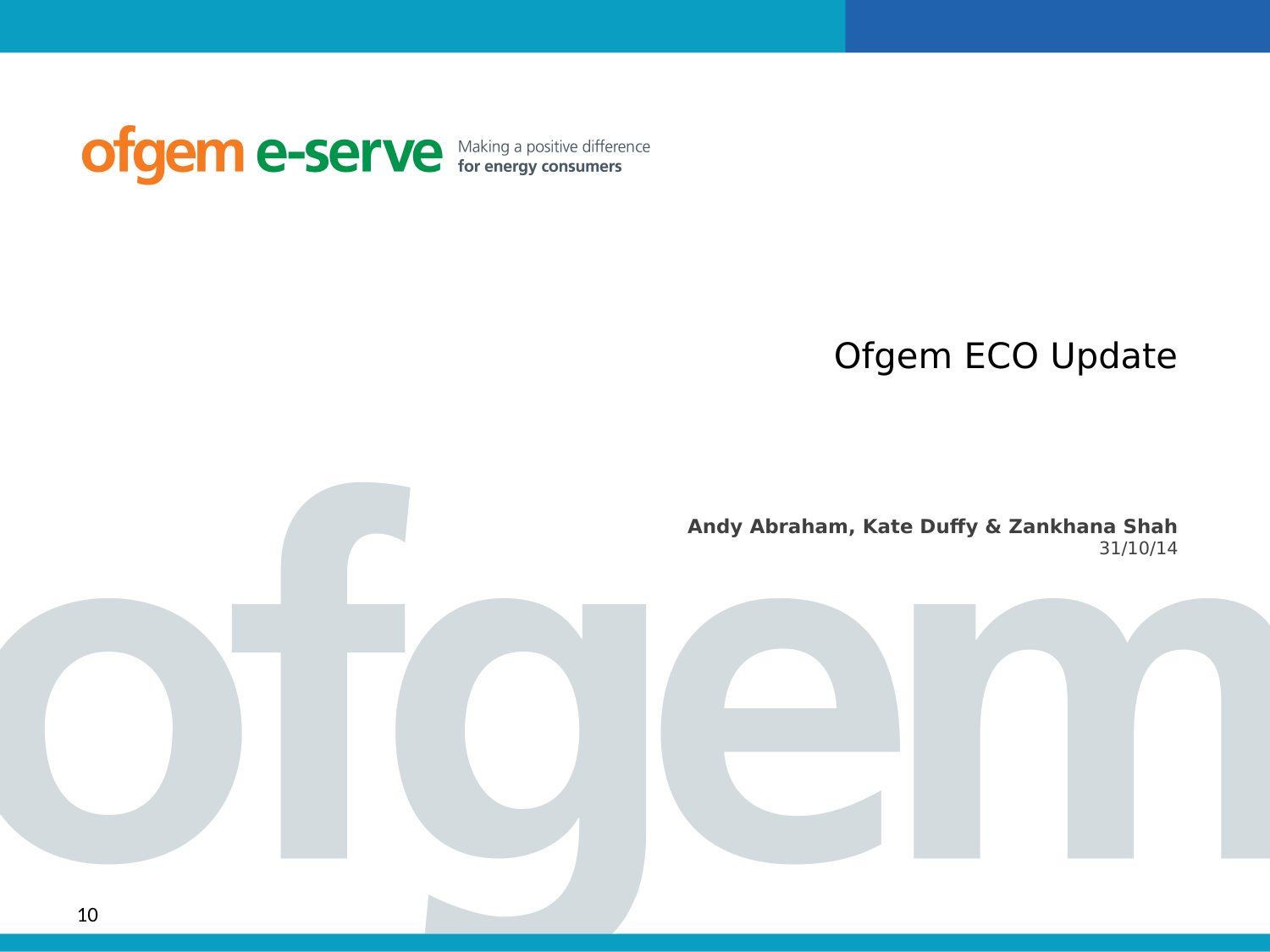

Ofgem ECO Update
Andy Abraham, Kate Duffy & Zankhana Shah
31/10/14
10